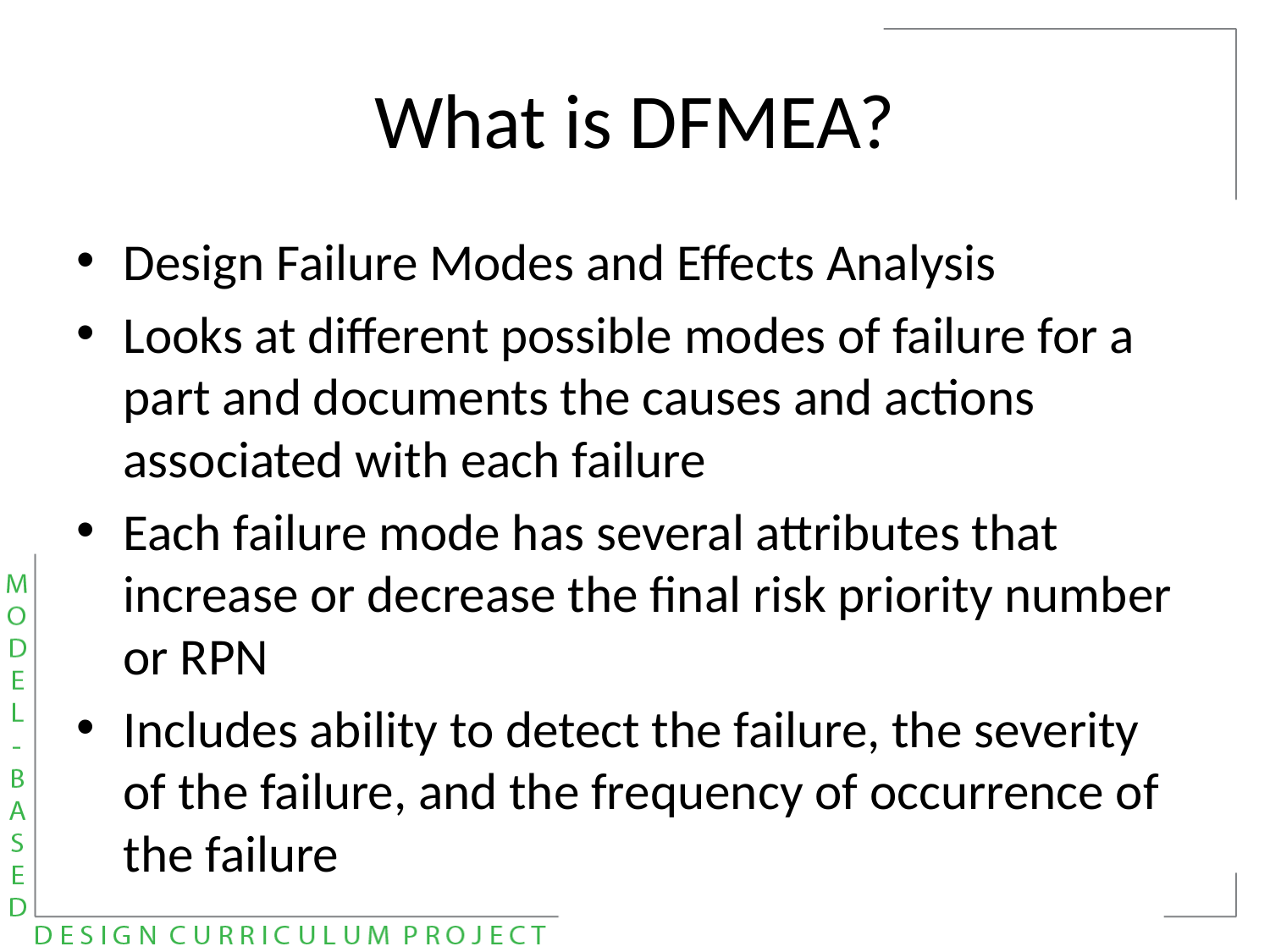

# What is DFMEA?
Design Failure Modes and Effects Analysis
Looks at different possible modes of failure for a part and documents the causes and actions associated with each failure
Each failure mode has several attributes that increase or decrease the final risk priority number or RPN
Includes ability to detect the failure, the severity of the failure, and the frequency of occurrence of the failure